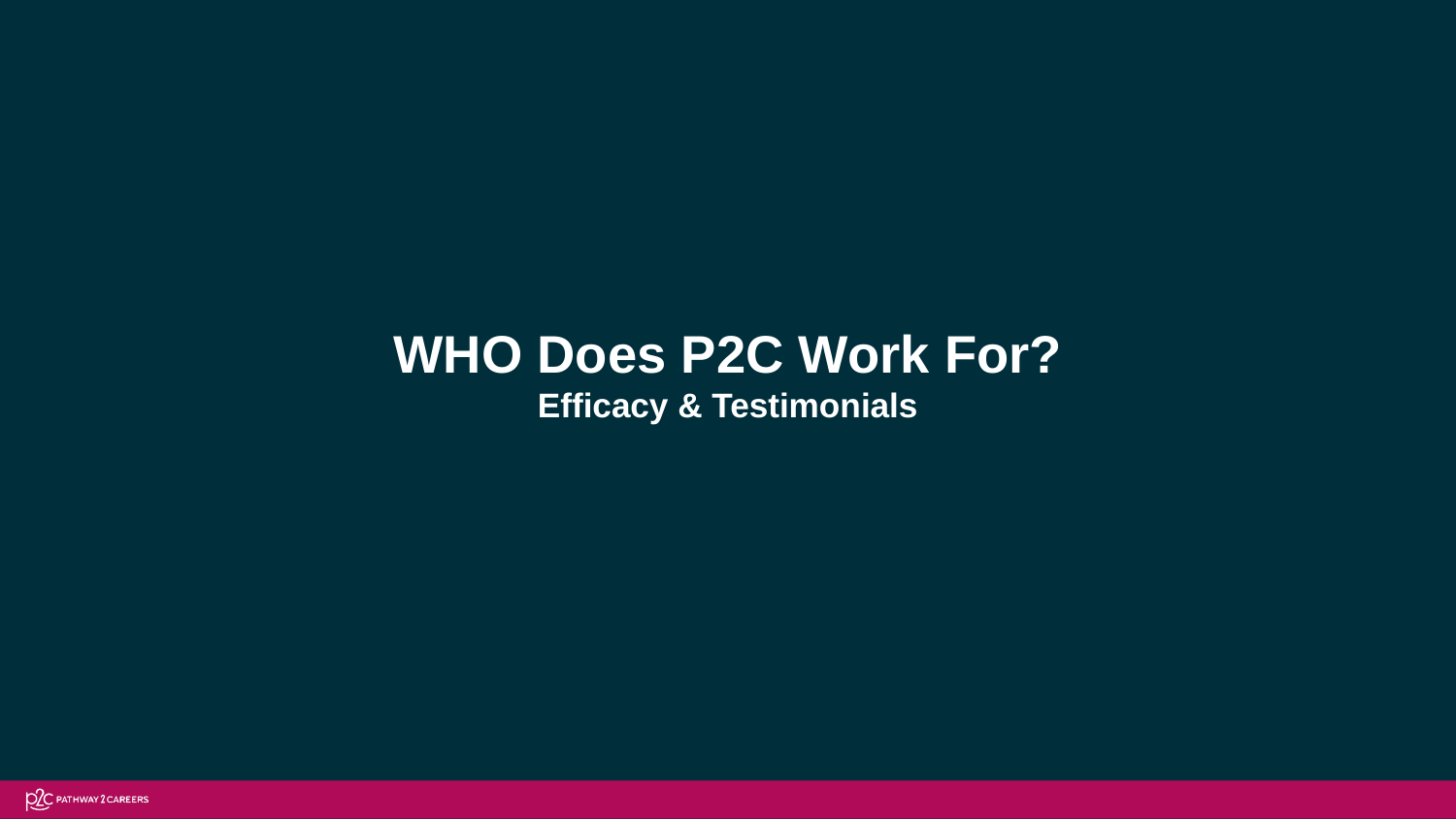

WHO Does P2C Work For?
Efficacy & Testimonials